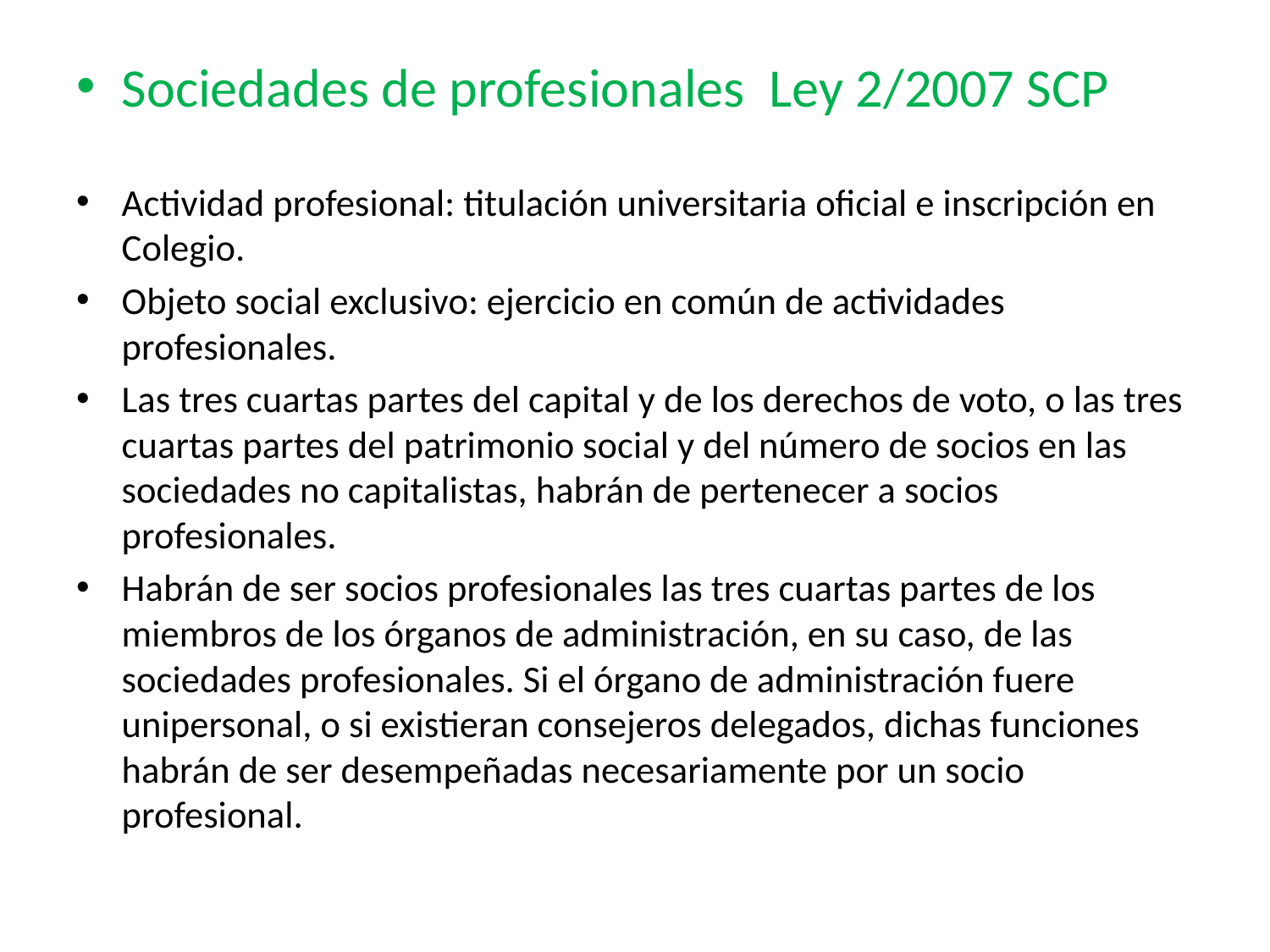

Sociedades de profesionales  Ley 2/2007 SCP

Actividad profesional: titulación universitaria oficial e inscripción en Colegio.
Objeto social exclusivo: ejercicio en común de actividades profesionales.
Las tres cuartas partes del capital y de los derechos de voto, o las tres cuartas partes del patrimonio social y del número de socios en las sociedades no capitalistas, habrán de pertenecer a socios profesionales.
Habrán de ser socios profesionales las tres cuartas partes de los miembros de los órganos de administración, en su caso, de las sociedades profesionales. Si el órgano de administración fuere unipersonal, o si existieran consejeros delegados, dichas funciones habrán de ser desempeñadas necesariamente por un socio profesional.